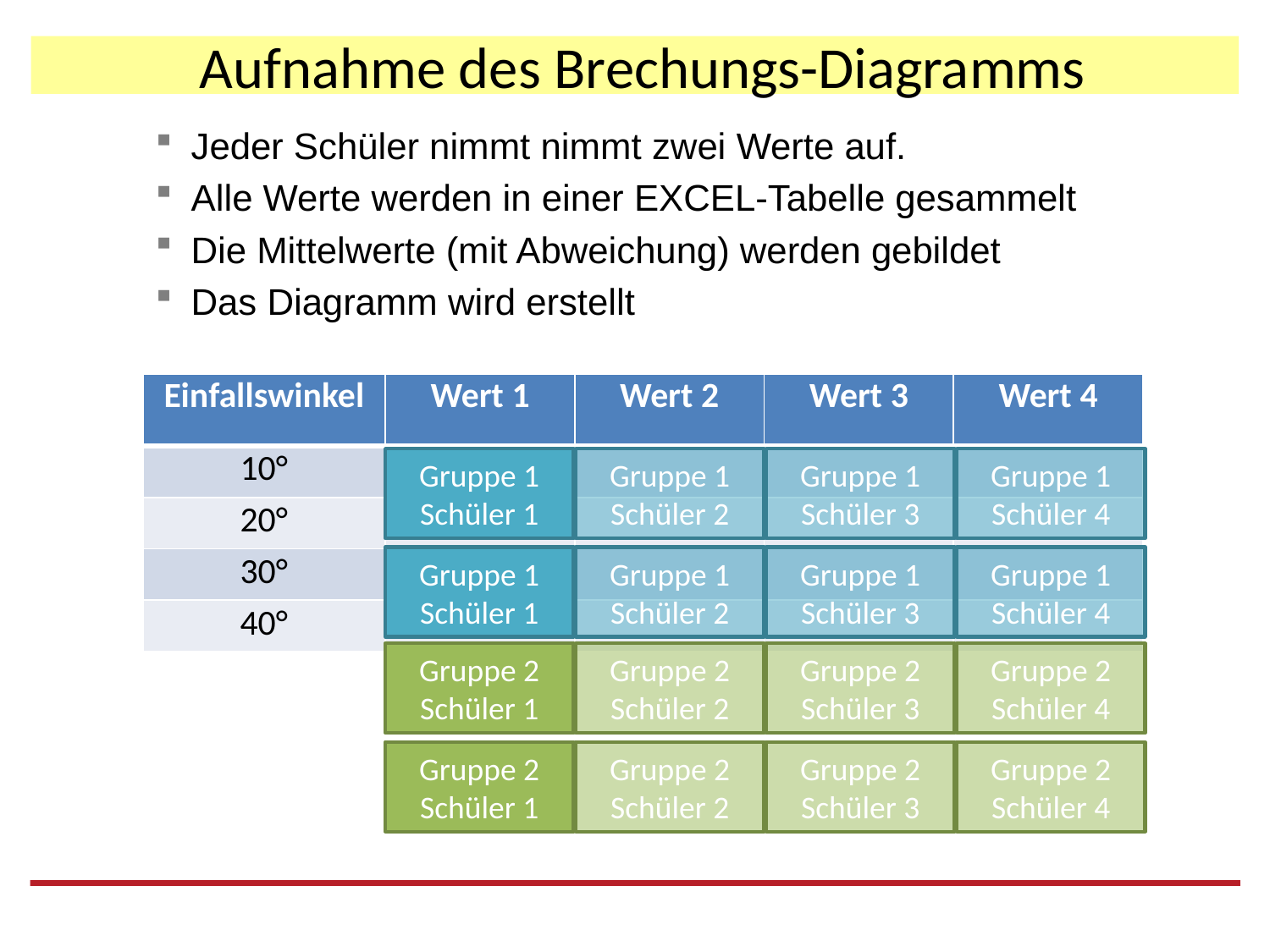

# Aufnahme des Brechungs-Diagramms
Jeder Schüler nimmt nimmt zwei Werte auf.
Alle Werte werden in einer EXCEL-Tabelle gesammelt
Die Mittelwerte (mit Abweichung) werden gebildet
Das Diagramm wird erstellt
| Einfallswinkel | Wert 1 | Wert 2 | Wert 3 | Wert 4 |
| --- | --- | --- | --- | --- |
| 10° |  |  |  |  |
| 20° |  |  |  |  |
| 30° |  |  |  |  |
| 40° |  |  |  |  |
Gruppe 1
Schüler 1
Gruppe 1
Schüler 1
Gruppe 1
Schüler 2
Gruppe 1
Schüler 3
Gruppe 1
Schüler 4
Gruppe 1
Schüler 2
Gruppe 1
Schüler 3
Gruppe 1
Schüler 4
Gruppe 2
Schüler 1
Gruppe 2
Schüler 1
Gruppe 2
Schüler 2
Gruppe 2
Schüler 3
Gruppe 2
Schüler 4
Gruppe 2
Schüler 2
Gruppe 2
Schüler 3
Gruppe 2
Schüler 4